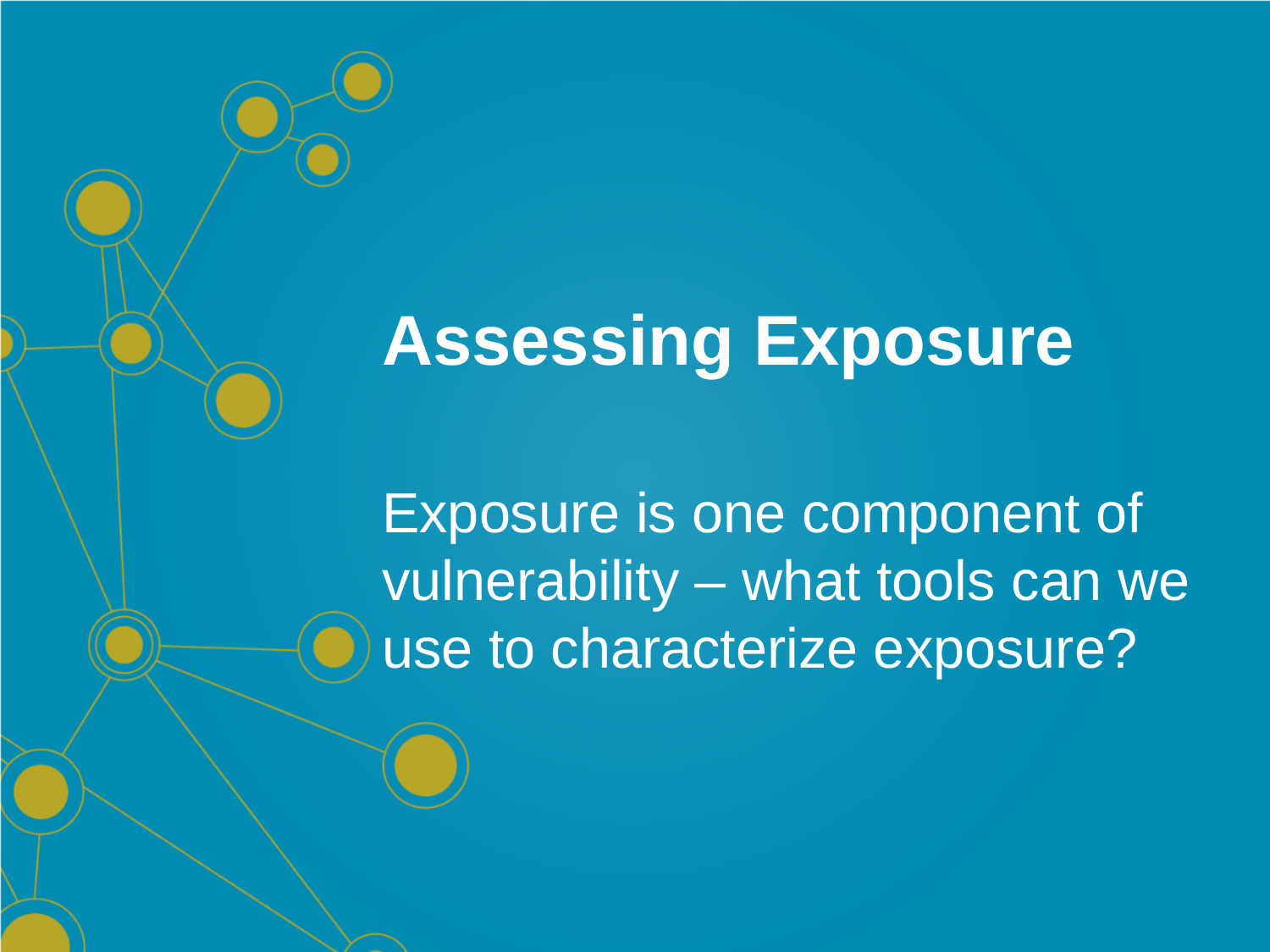

# Assessing Exposure
Exposure is one component of vulnerability – what tools can we use to characterize exposure?